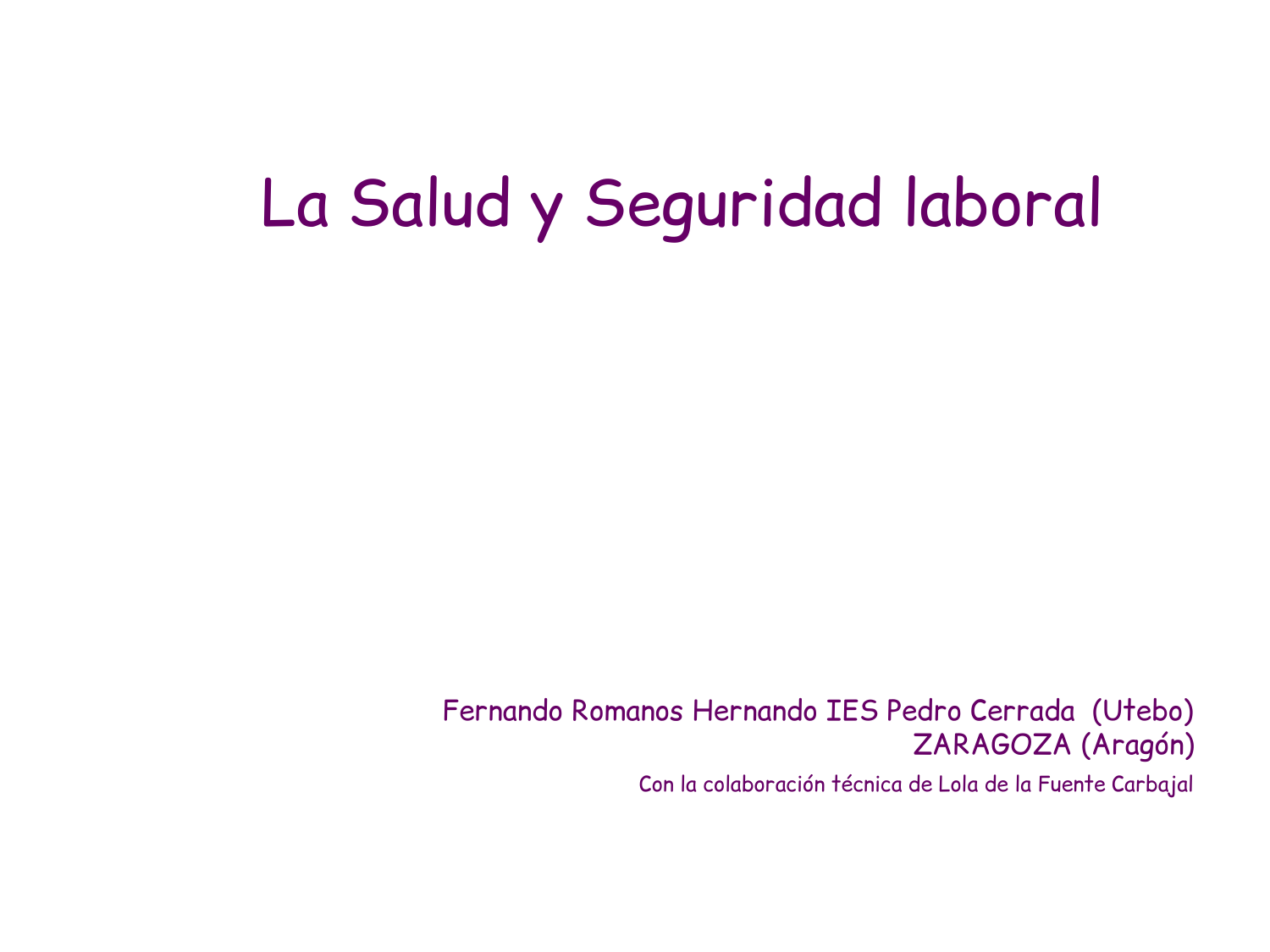

La Salud y Seguridad laboral
Fernando Romanos Hernando IES Pedro Cerrada  (Utebo) ZARAGOZA (Aragón)
Con la colaboración técnica de Lola de la Fuente Carbajal